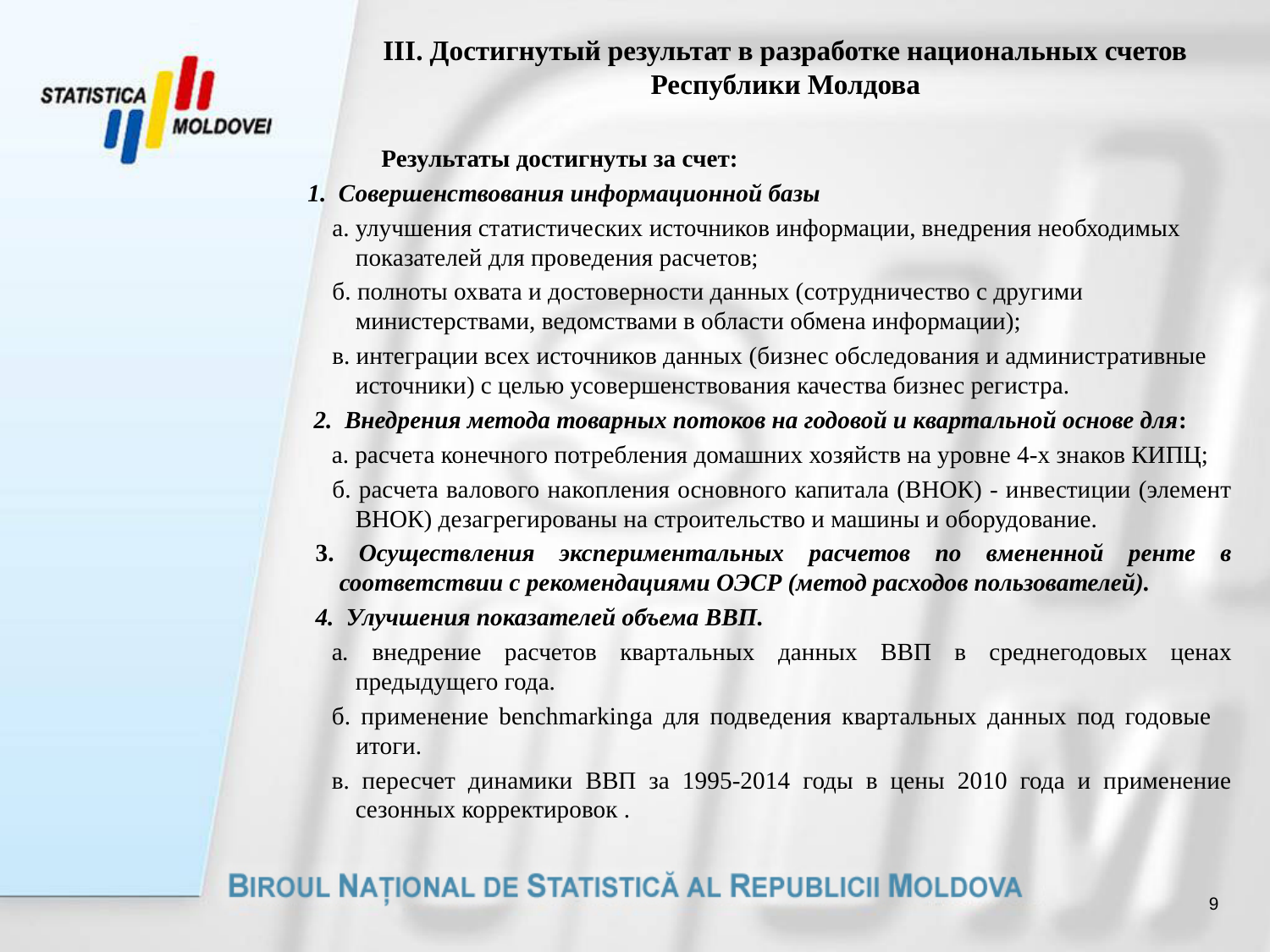

# III. Достигнутый результат в разработке национальных счетов Республики Молдова
            Результаты достигнуты за счет:
1.  Совершенствования информационной базы
    а. улучшения статистических источников информации, внедрения необходимых показателей для проведения расчетов;
    б. полноты охвата и достоверности данных (сотрудничество с другими министерствами, ведомствами в области обмена информации);
    в. интеграции всех источников данных (бизнес обследования и административные источники) с целью усовершенствования качества бизнес регистра.
 2.  Внедрения метода товарных потоков на годовой и квартальной основе для:
а. расчета конечного потребления домашних хозяйств на уровне 4-х знаков КИПЦ;
 б. расчета валового накопления основного капитала (ВНОК) - инвестиции (элемент ВНОК) дезагрегированы на строительство и машины и оборудование.
3. Осуществления экспериментальных расчетов по вмененной ренте в соответствии с рекомендациями ОЭСР (метод расходов пользователей).
4.  Улучшения показателей объема ВВП.
а. внедрение расчетов квартальных данных ВВП в среднегодовых ценах предыдущего года.
б. применение benchmarkingа для подведения квартальных данных под годовые   итоги.
в. пересчет динамики ВВП за 1995-2014 годы в цены 2010 года и применение сезонных корректировок .

9